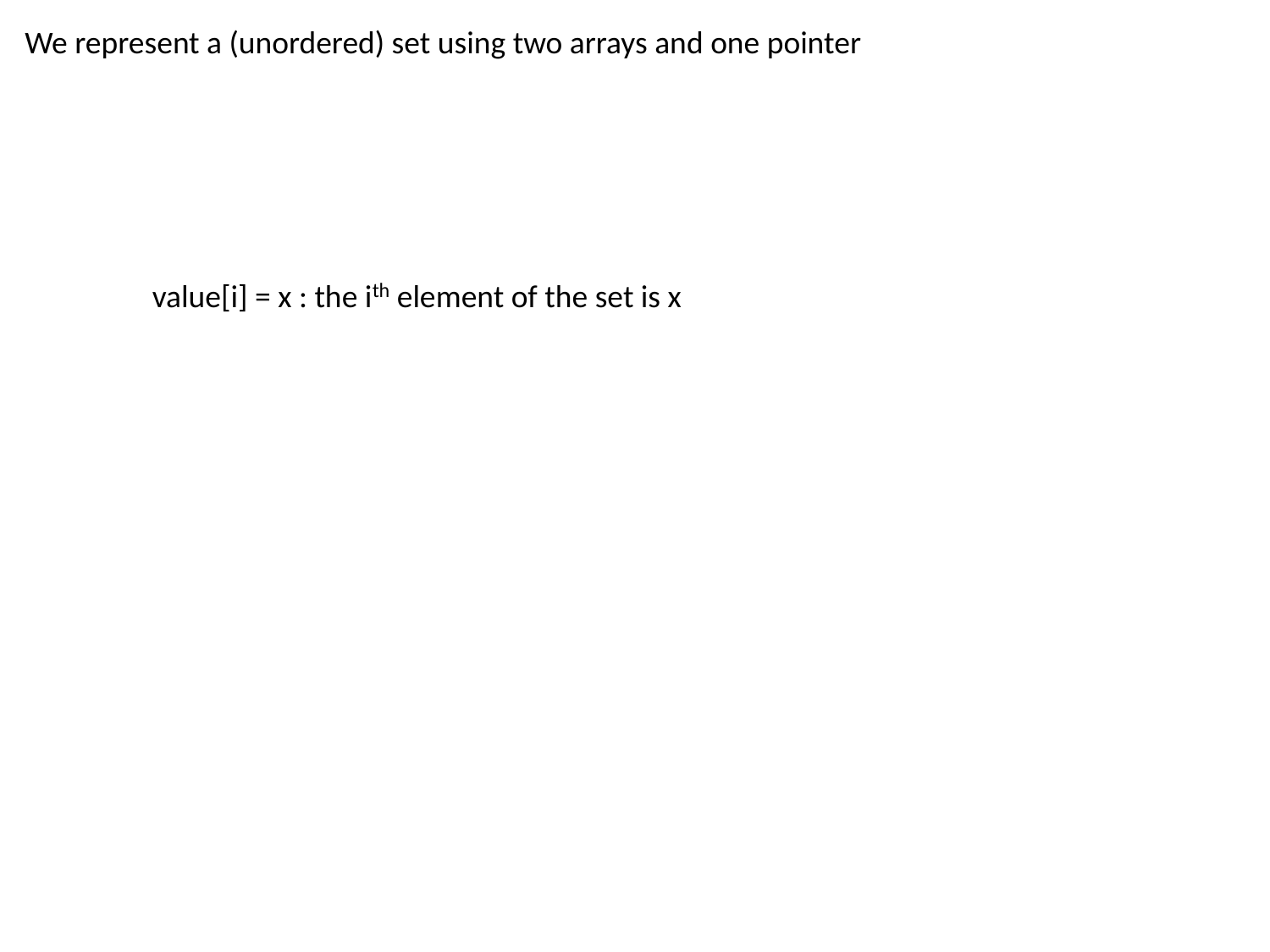

We represent a (unordered) set using two arrays and one pointer
value[i] = x : the ith element of the set is x